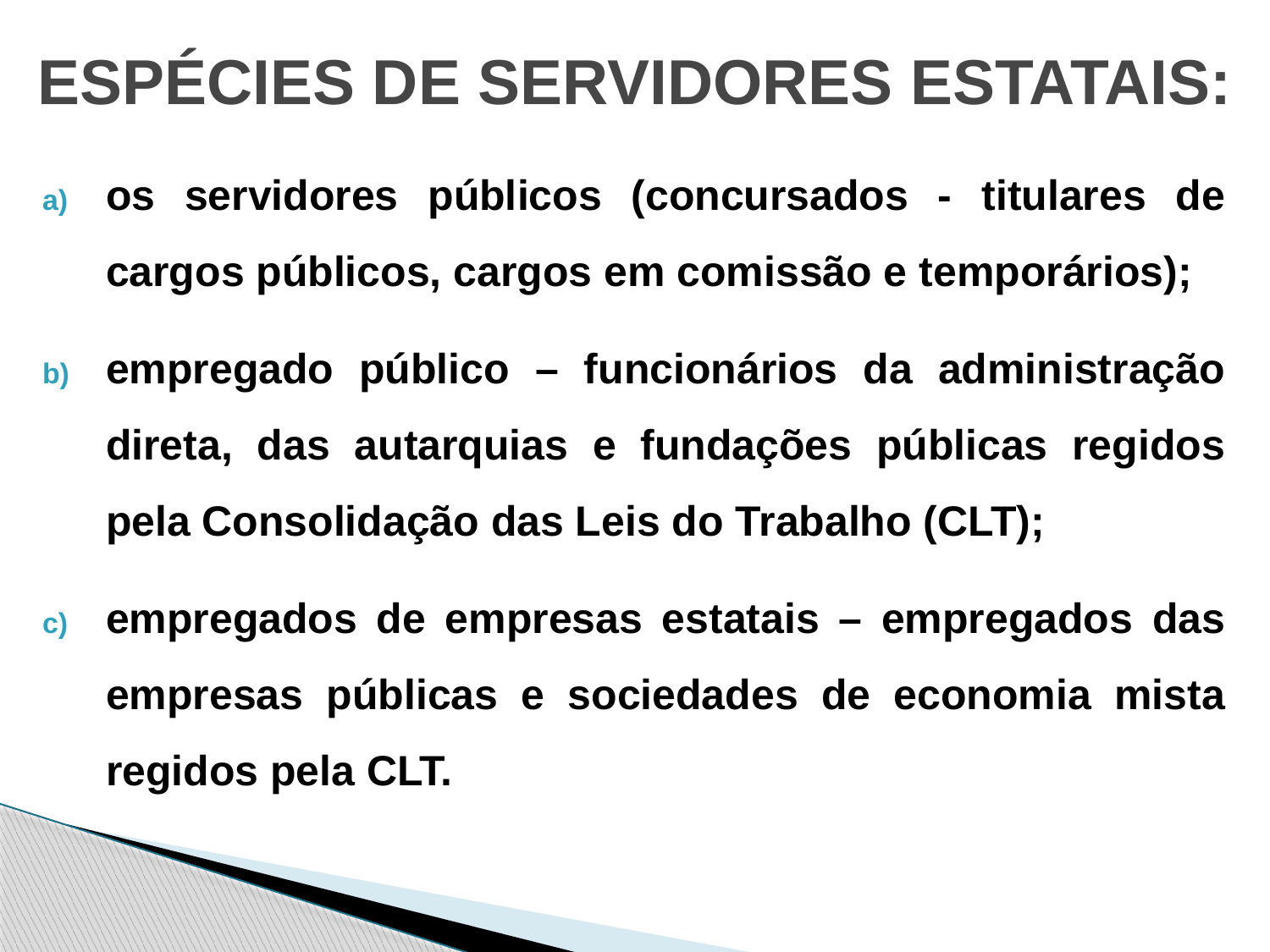

# ESPÉCIES DE SERVIDORES ESTATAIS:
os servidores públicos (concursados - titulares de cargos públicos, cargos em comissão e temporários);
empregado público – funcionários da administração direta, das autarquias e fundações públicas regidos pela Consolidação das Leis do Trabalho (CLT);
empregados de empresas estatais – empregados das empresas públicas e sociedades de economia mista regidos pela CLT.